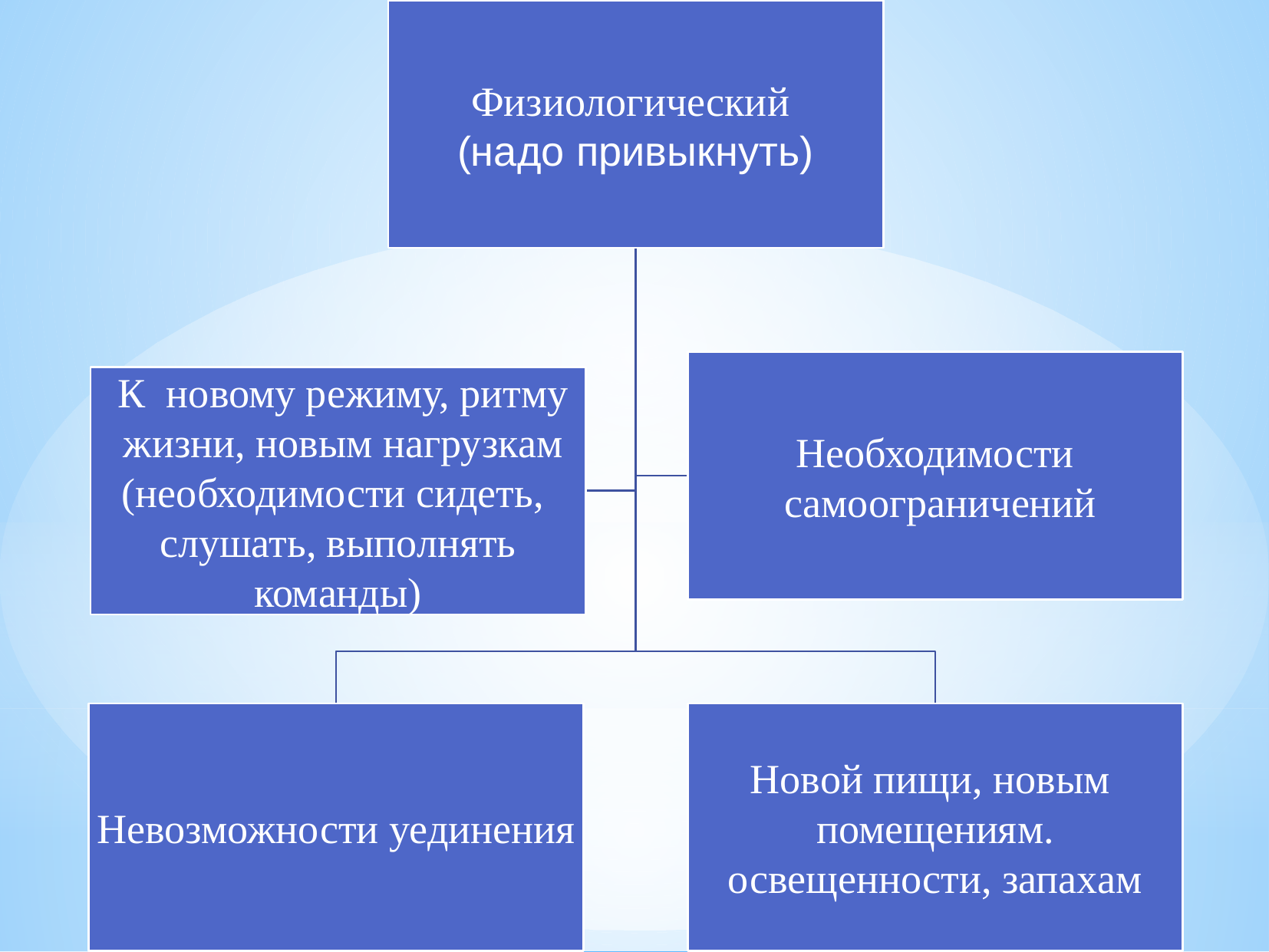

Физиологический
(надо привыкнуть)
Невозможности уединения
Новой пищи, новым
помещениям.
освещенности, запахам
 К  новому режиму, ритму
 жизни, новым нагрузкам
(необходимости сидеть,
слушать, выполнять
команды)
Необходимости
 самоограничений